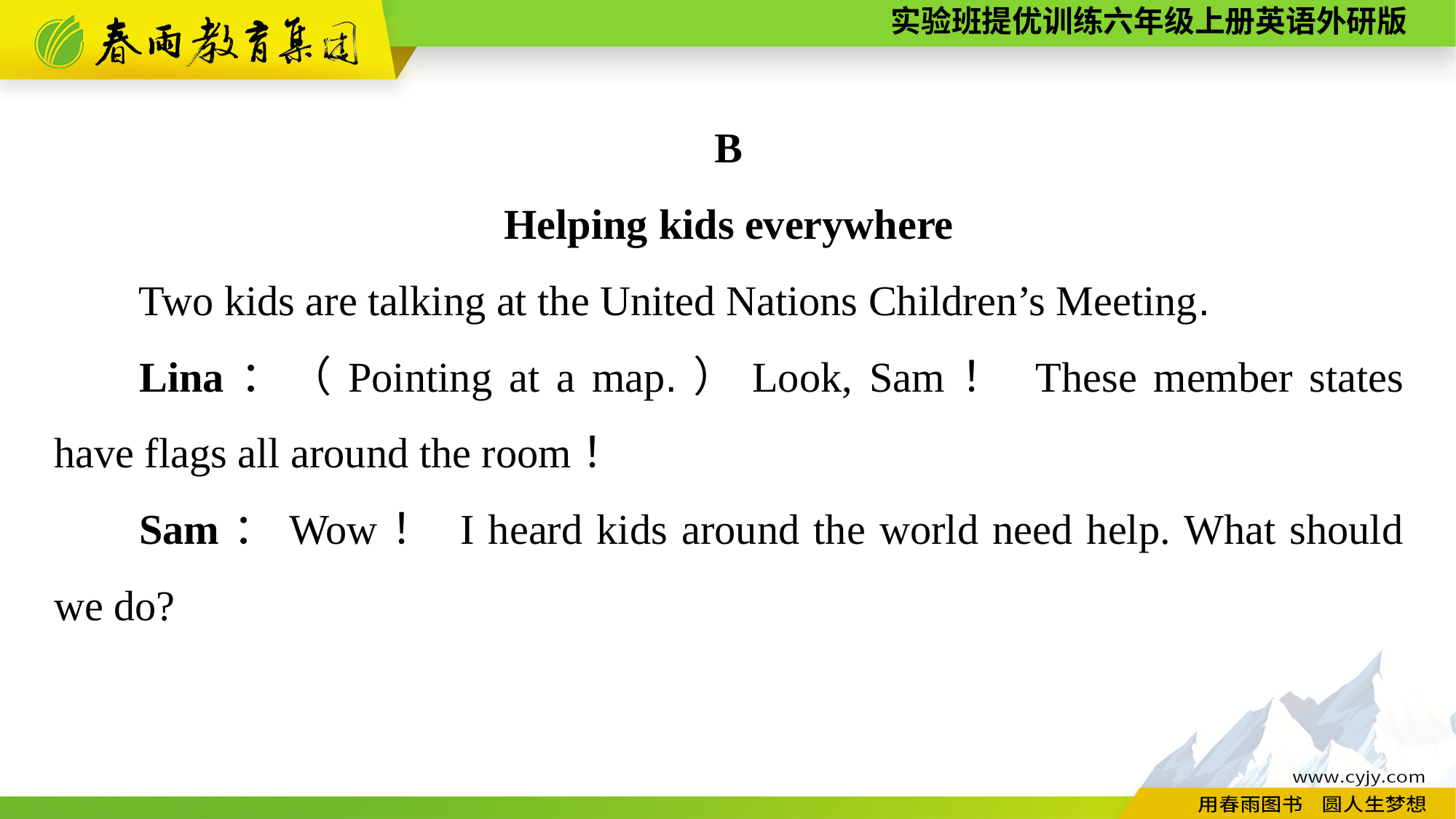

B
Helping kids everywhere
Two kids are talking at the United Nations Children’s Meeting.
Lina：（Pointing at a map.）Look, Sam！ These member states have flags all around the room！
Sam：Wow！ I heard kids around the world need help. What should we do?